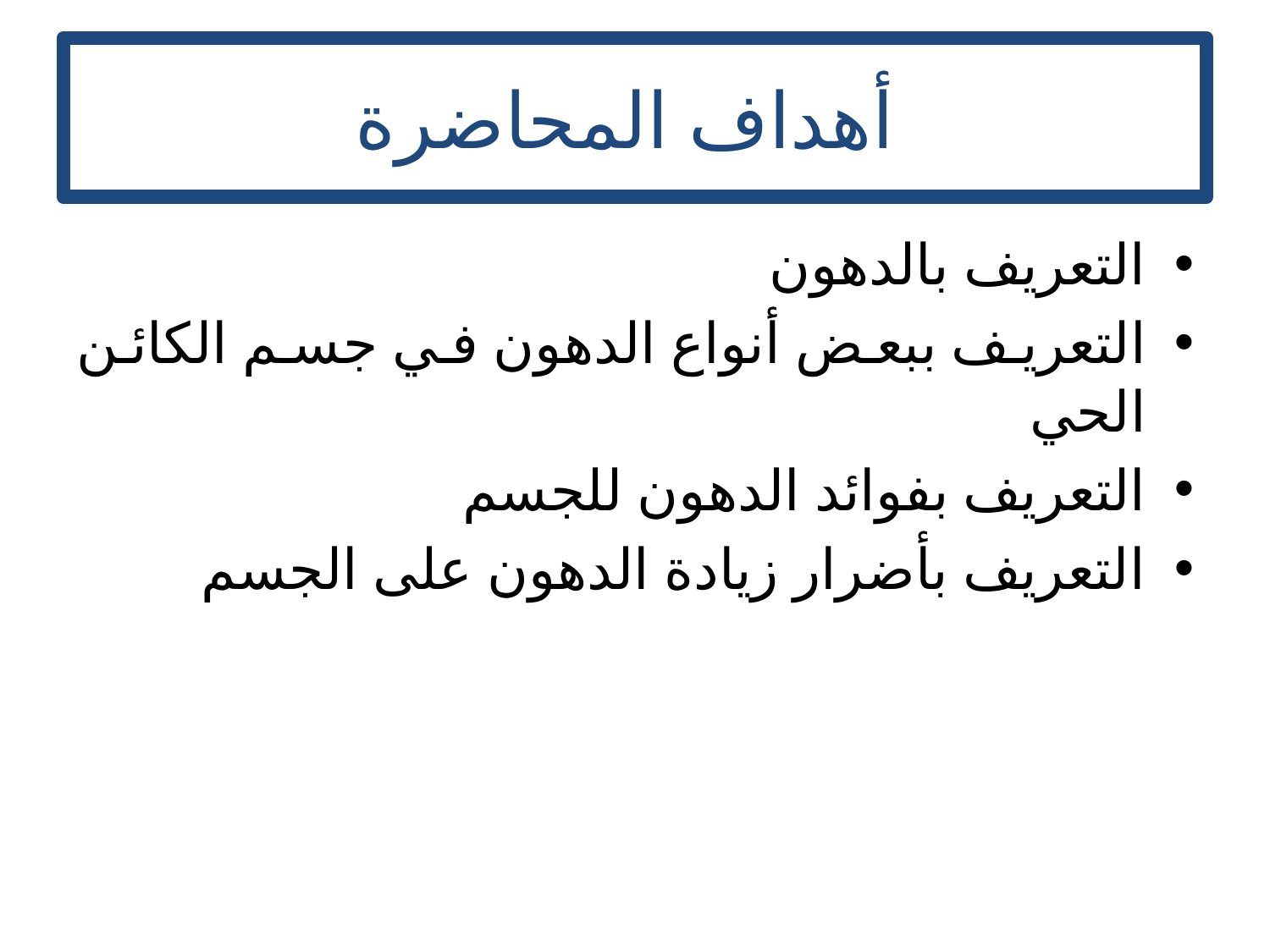

# أهداف المحاضرة
التعريف بالدهون
التعريف ببعض أنواع الدهون في جسم الكائن الحي
التعريف بفوائد الدهون للجسم
التعريف بأضرار زيادة الدهون على الجسم